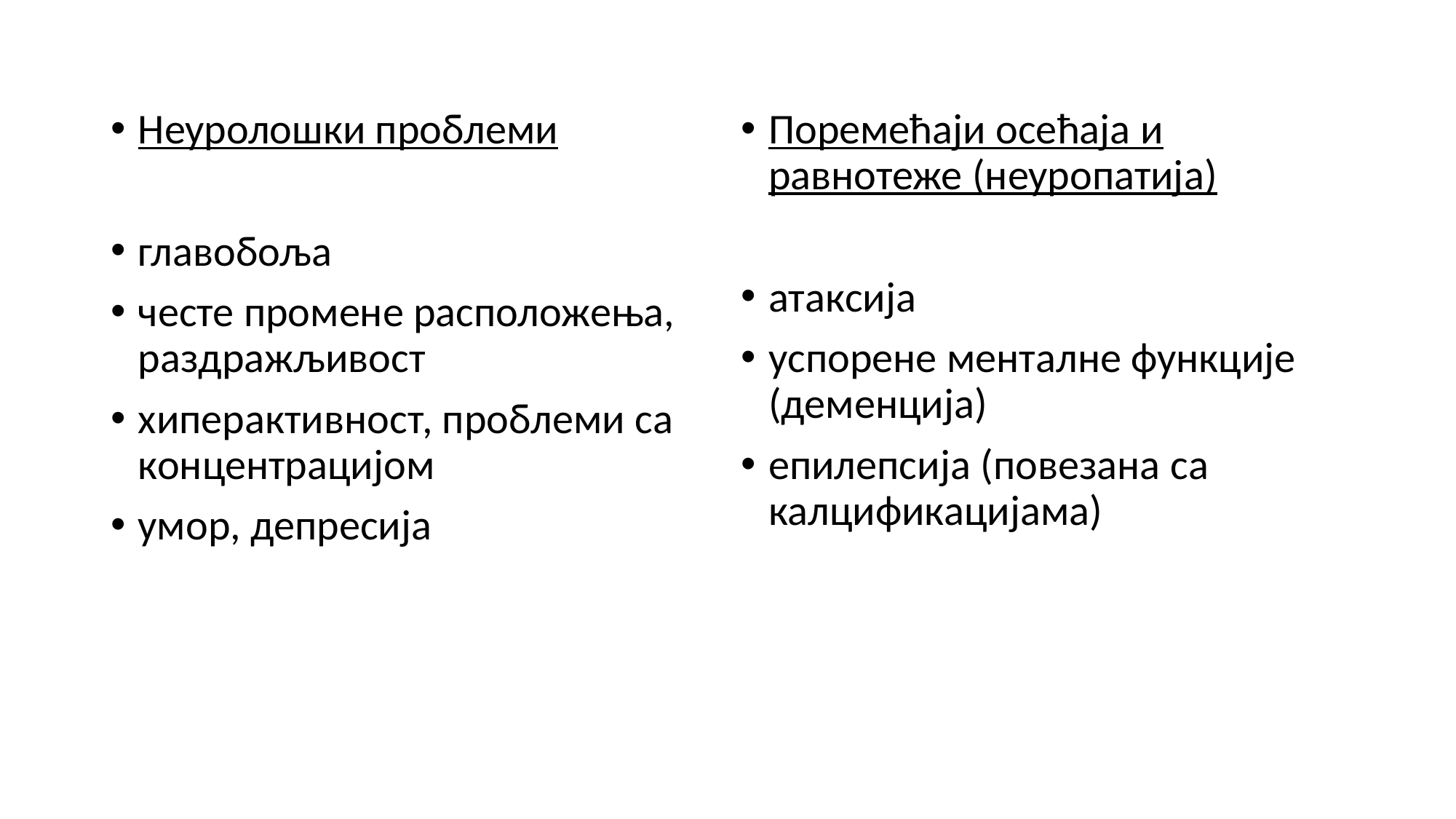

Неуролошки проблеми

главобоља
честе промене расположења, раздражљивост
хиперактивност, проблеми са концентрацијом
умор, депресија

Поремећаји осећаја и равнотеже (неуропатија)

атаксија
успорене менталне функције (деменција)
епилепсија (повезана са калцификацијама)